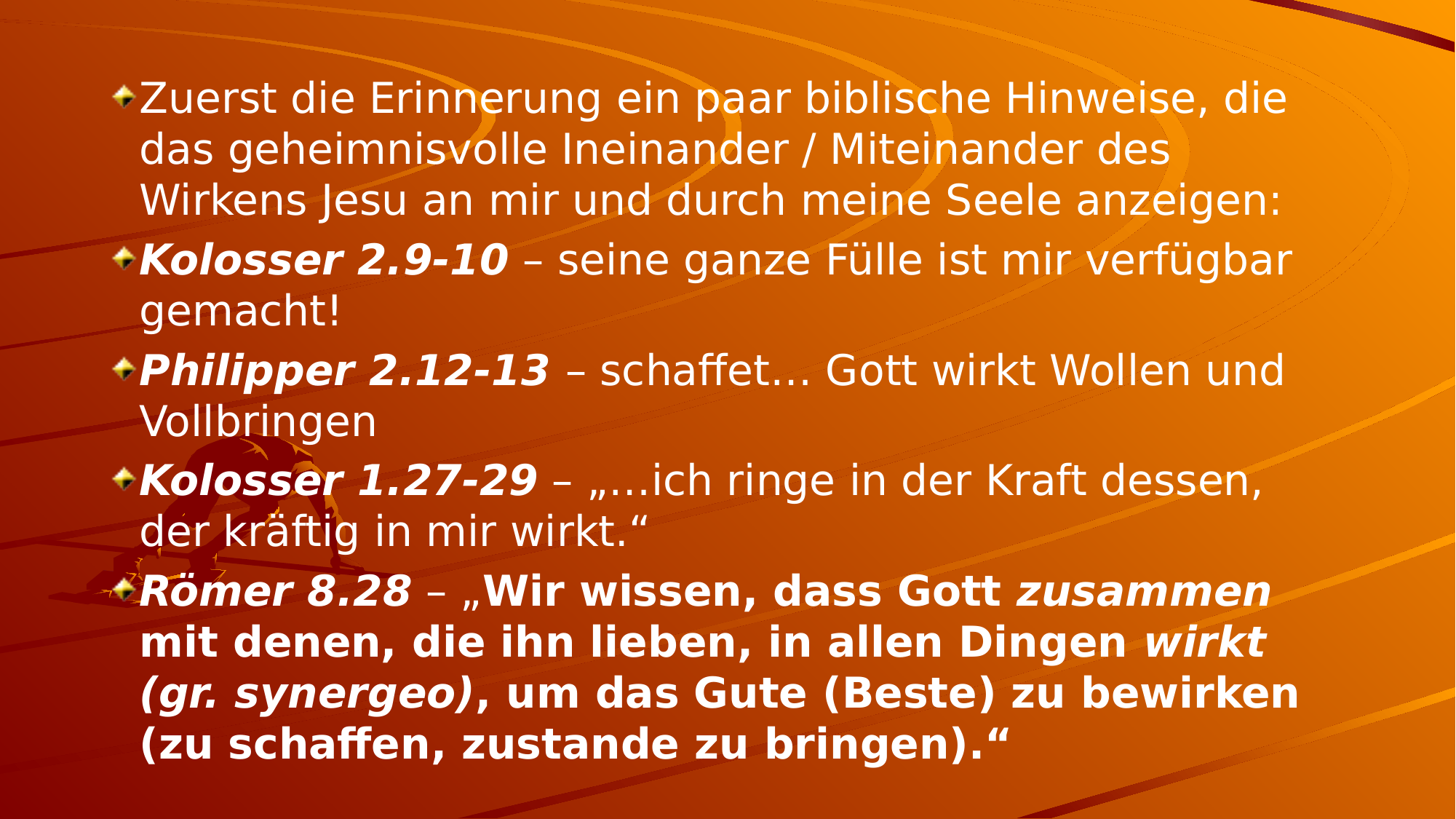

#
Zuerst die Erinnerung ein paar biblische Hinweise, die das geheimnisvolle Ineinander / Miteinander des Wirkens Jesu an mir und durch meine Seele anzeigen:
Kolosser 2.9-10 – seine ganze Fülle ist mir verfügbar gemacht!
Philipper 2.12-13 – schaffet… Gott wirkt Wollen und Vollbringen
Kolosser 1.27-29 – „…ich ringe in der Kraft dessen, der kräftig in mir wirkt.“
Römer 8.28 – „Wir wissen, dass Gott zusammen mit denen, die ihn lieben, in allen Dingen wirkt (gr. synergeo), um das Gute (Beste) zu bewirken (zu schaffen, zustande zu bringen).“